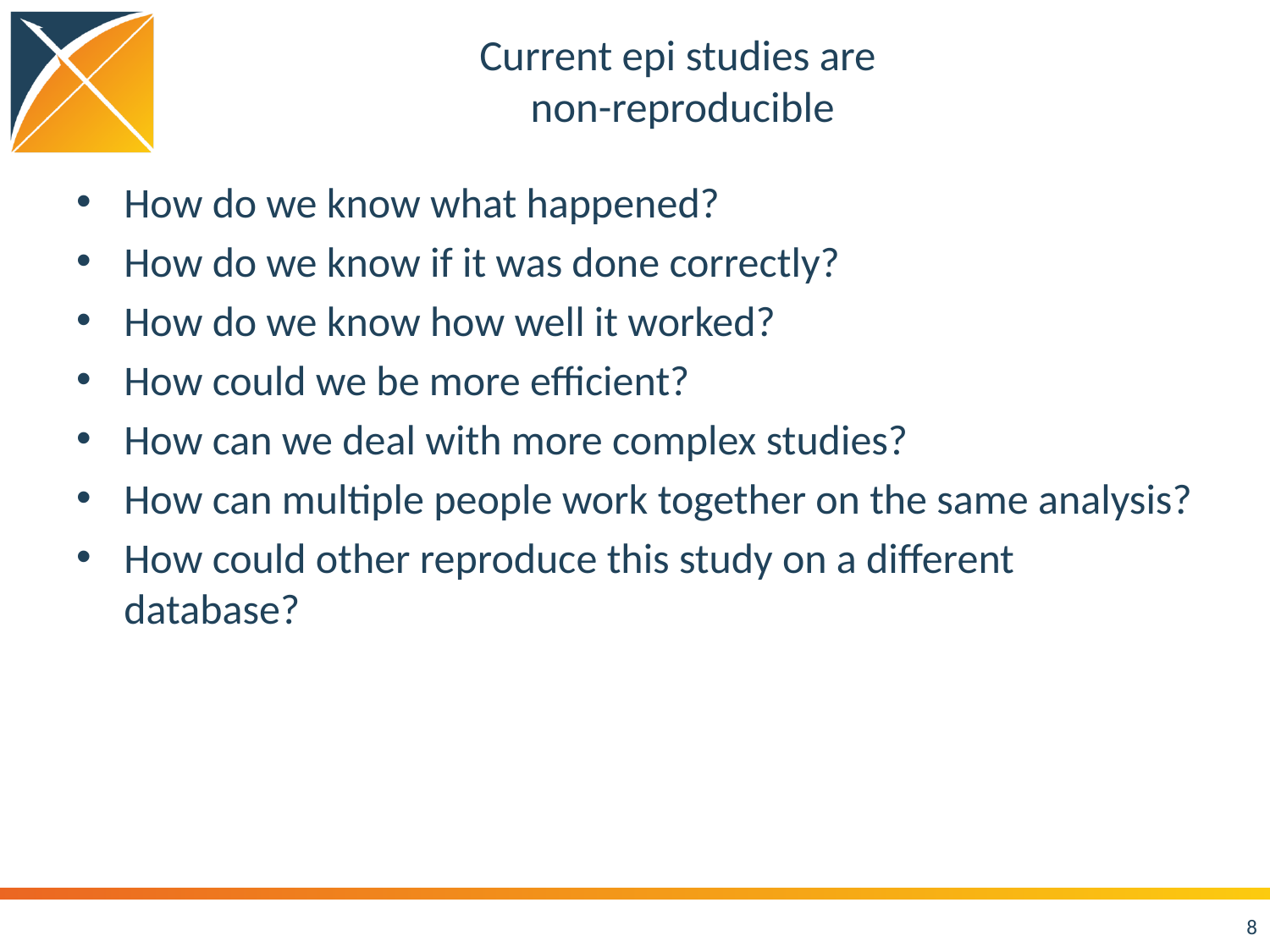

# Current epi studies are non-reproducible
How do we know what happened?
How do we know if it was done correctly?
How do we know how well it worked?
How could we be more efficient?
How can we deal with more complex studies?
How can multiple people work together on the same analysis?
How could other reproduce this study on a different database?

8